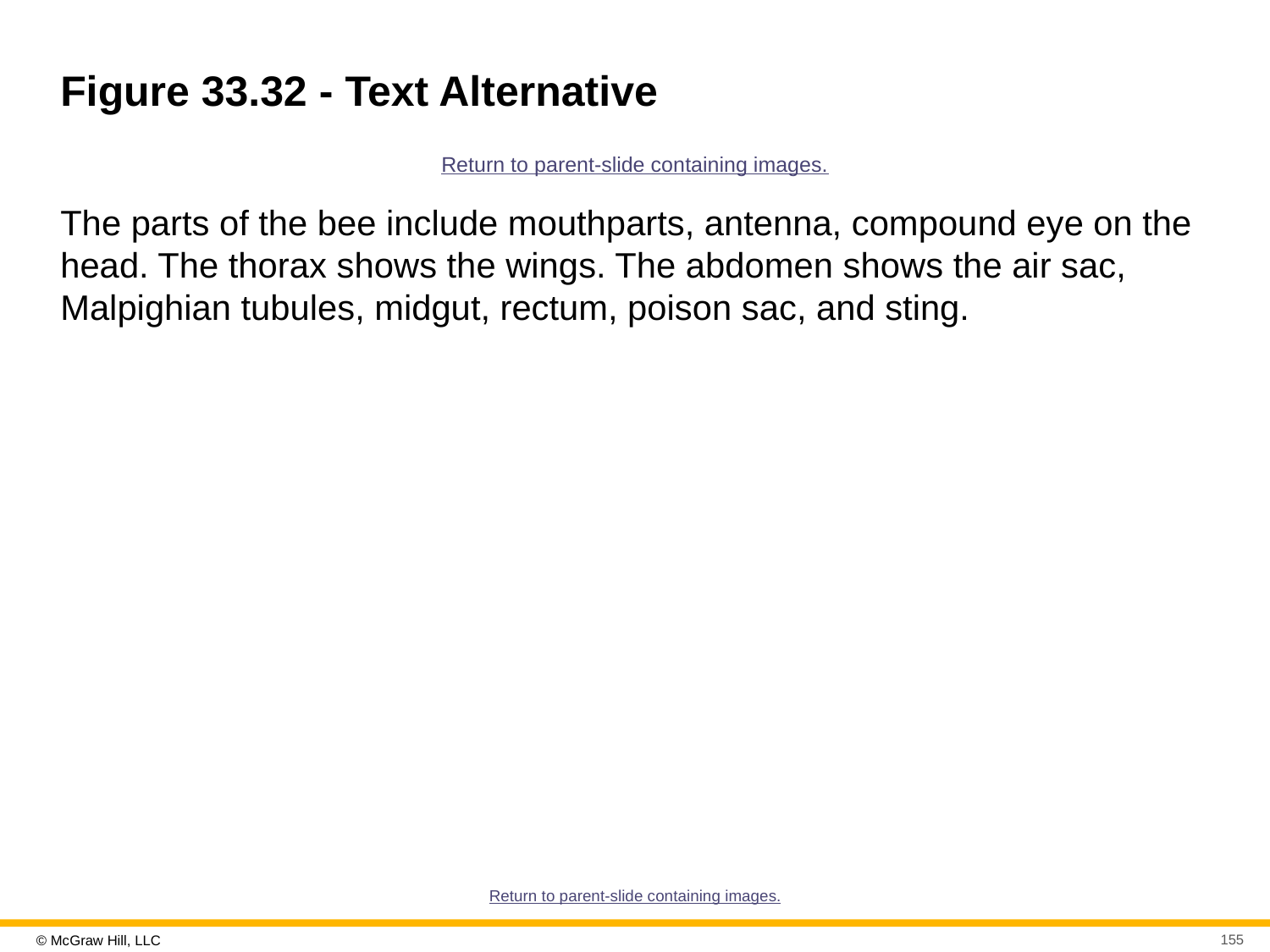

# Figure 33.32 - Text Alternative
Return to parent-slide containing images.
The parts of the bee include mouthparts, antenna, compound eye on the head. The thorax shows the wings. The abdomen shows the air sac, Malpighian tubules, midgut, rectum, poison sac, and sting.
Return to parent-slide containing images.
155